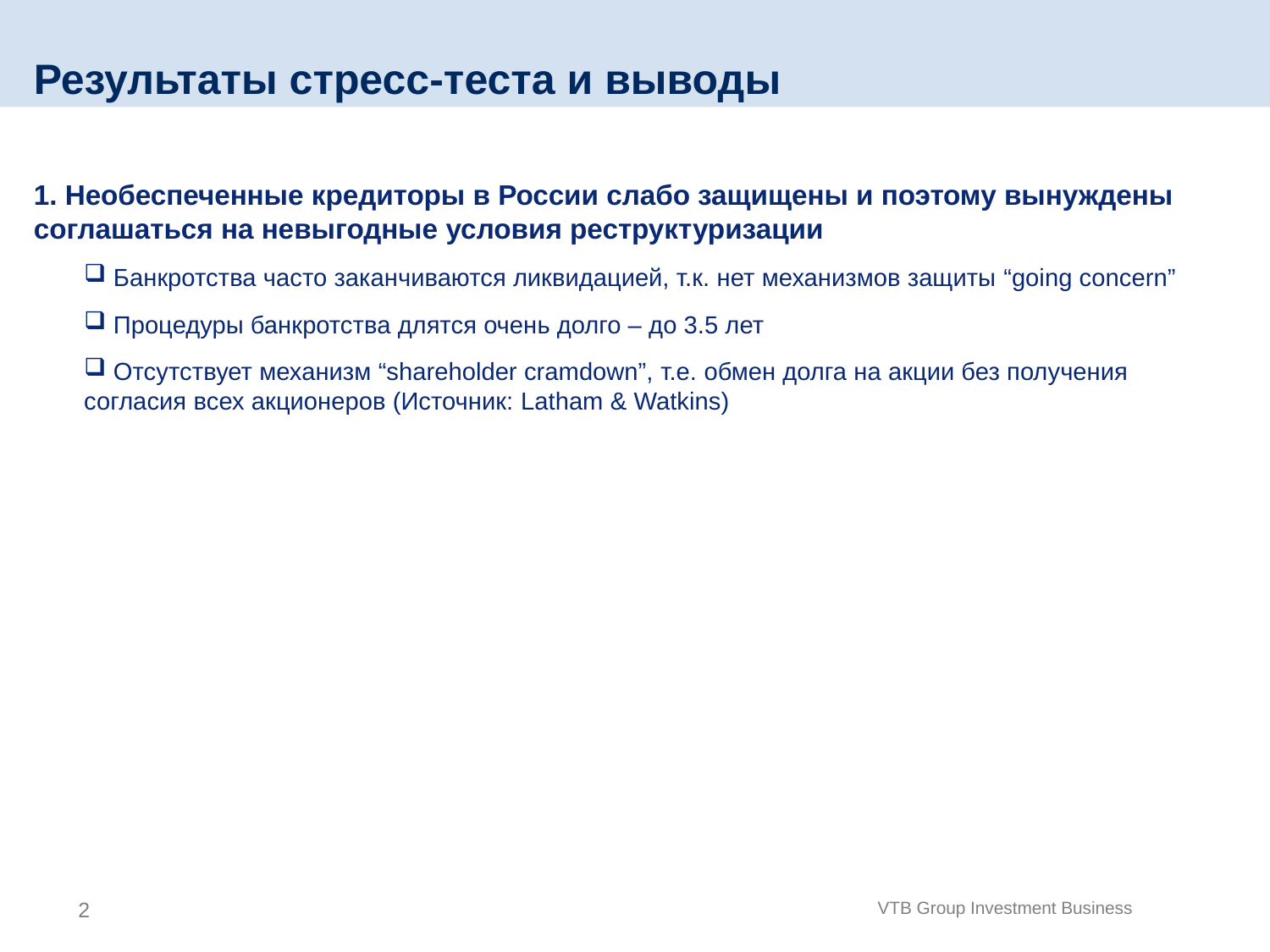

Результаты стресс-теста и выводы
1. Необеспеченные кредиторы в России слабо защищены и поэтому вынуждены соглашаться на невыгодные условия реструктуризации
 Банкротства часто заканчиваются ликвидацией, т.к. нет механизмов защиты “going concern”
 Процедуры банкротства длятся очень долго – до 3.5 лет
 Отсутствует механизм “shareholder cramdown”, т.е. обмен долга на акции без получения согласия всех акционеров (Источник: Latham & Watkins)